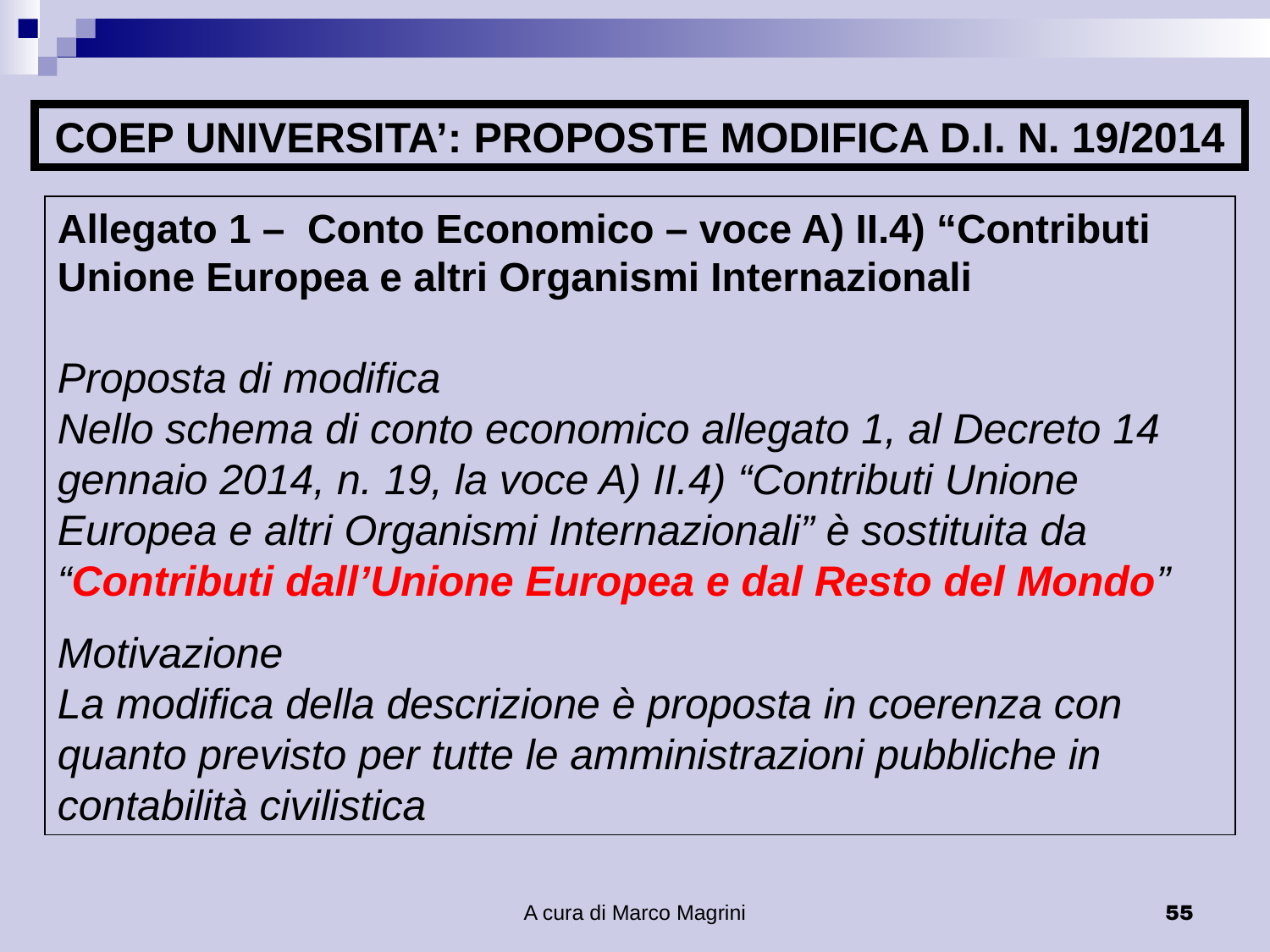

COEP UNIVERSITA’: PROPOSTE MODIFICA D.I. N. 19/2014
Allegato 1 –  Conto Economico – voce A) II.4) “Contributi Unione Europea e altri Organismi Internazionali

Proposta di modifica
Nello schema di conto economico allegato 1, al Decreto 14 gennaio 2014, n. 19, la voce A) II.4) “Contributi Unione Europea e altri Organismi Internazionali” è sostituita da “Contributi dall’Unione Europea e dal Resto del Mondo”

Motivazione
La modifica della descrizione è proposta in coerenza con quanto previsto per tutte le amministrazioni pubbliche in contabilità civilistica
A cura di Marco Magrini
55